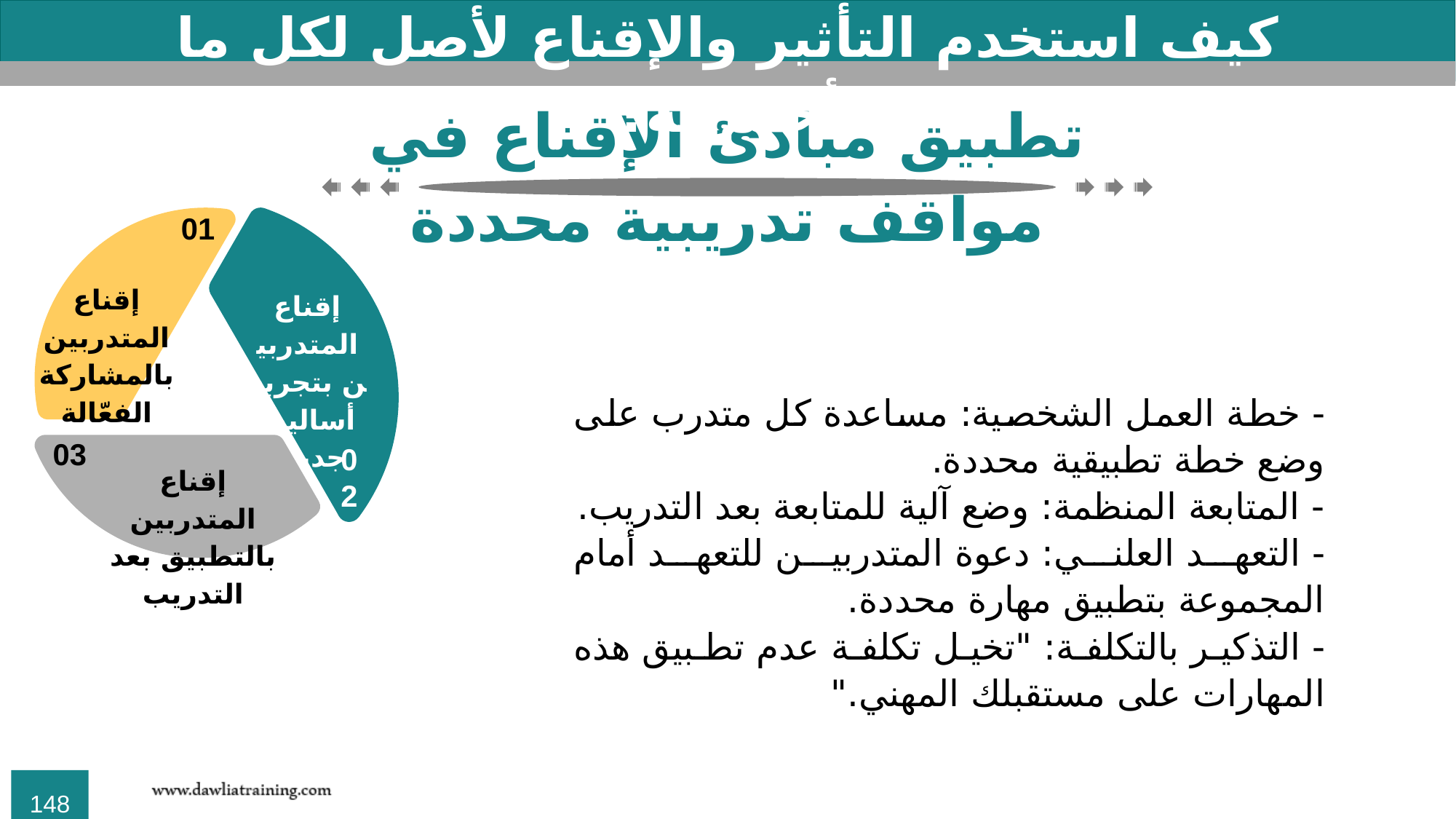

كيف استخدم التأثير والإقناع لأصل لكل ما أحلم به؟
تطبيق مبادئ الإقناع في مواقف تدريبية محددة

01

إقناع المتدربين بالمشاركة الفعّالة

إقناع المتدربين بتجربة أساليب جديدة
02
- خطة العمل الشخصية: مساعدة كل متدرب على وضع خطة تطبيقية محددة.
- المتابعة المنظمة: وضع آلية للمتابعة بعد التدريب.
- التعهد العلني: دعوة المتدربين للتعهد أمام المجموعة بتطبيق مهارة محددة.
- التذكير بالتكلفة: "تخيل تكلفة عدم تطبيق هذه المهارات على مستقبلك المهني."
03

إقناع المتدربين بالتطبيق بعد التدريب